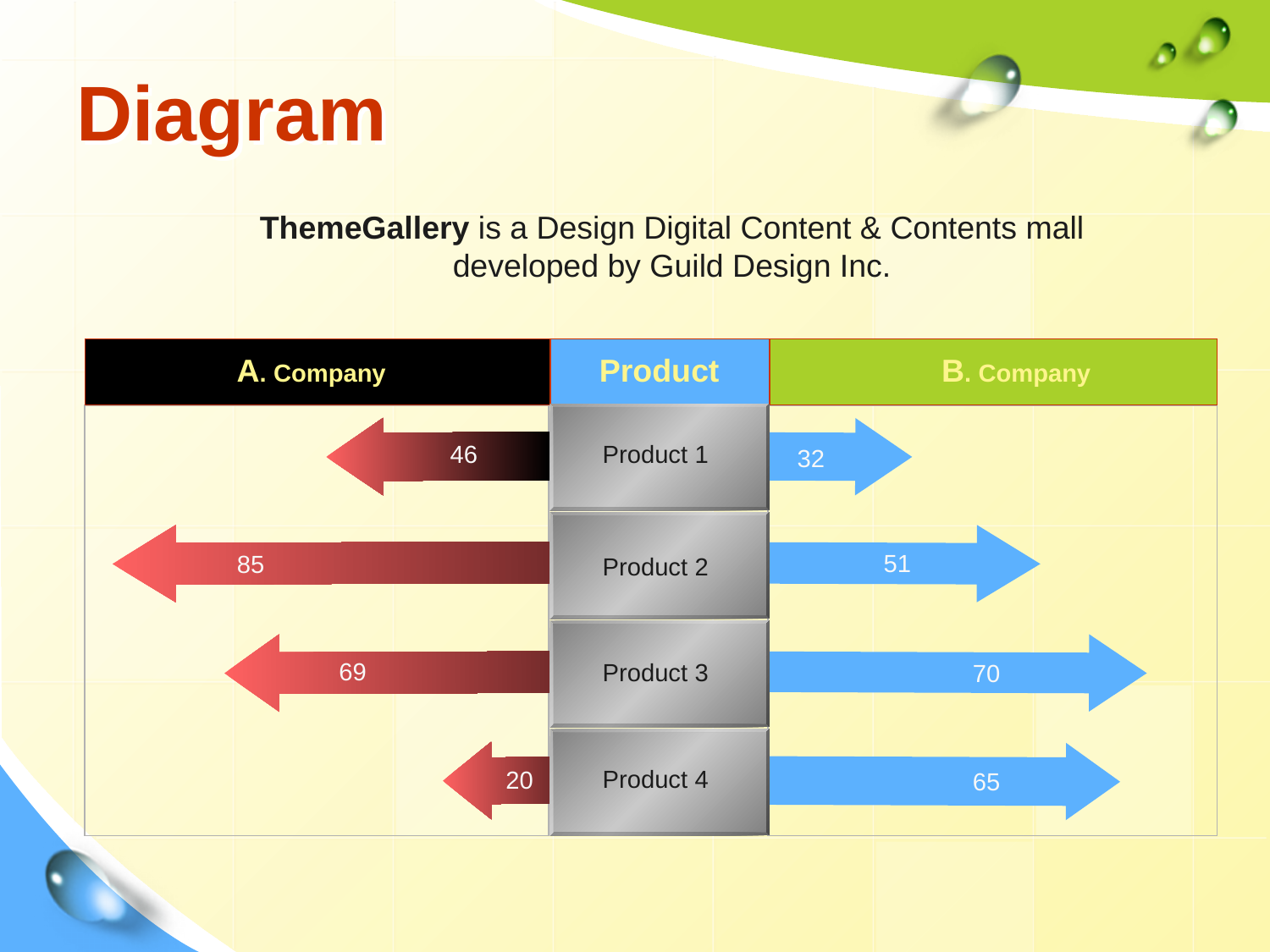

# Diagram
ThemeGallery is a Design Digital Content & Contents mall developed by Guild Design Inc.

A. Company
Product
B. Company

46
Product 1
32

51
85
Product 2

69
Product 3
70

Product 4
20
65